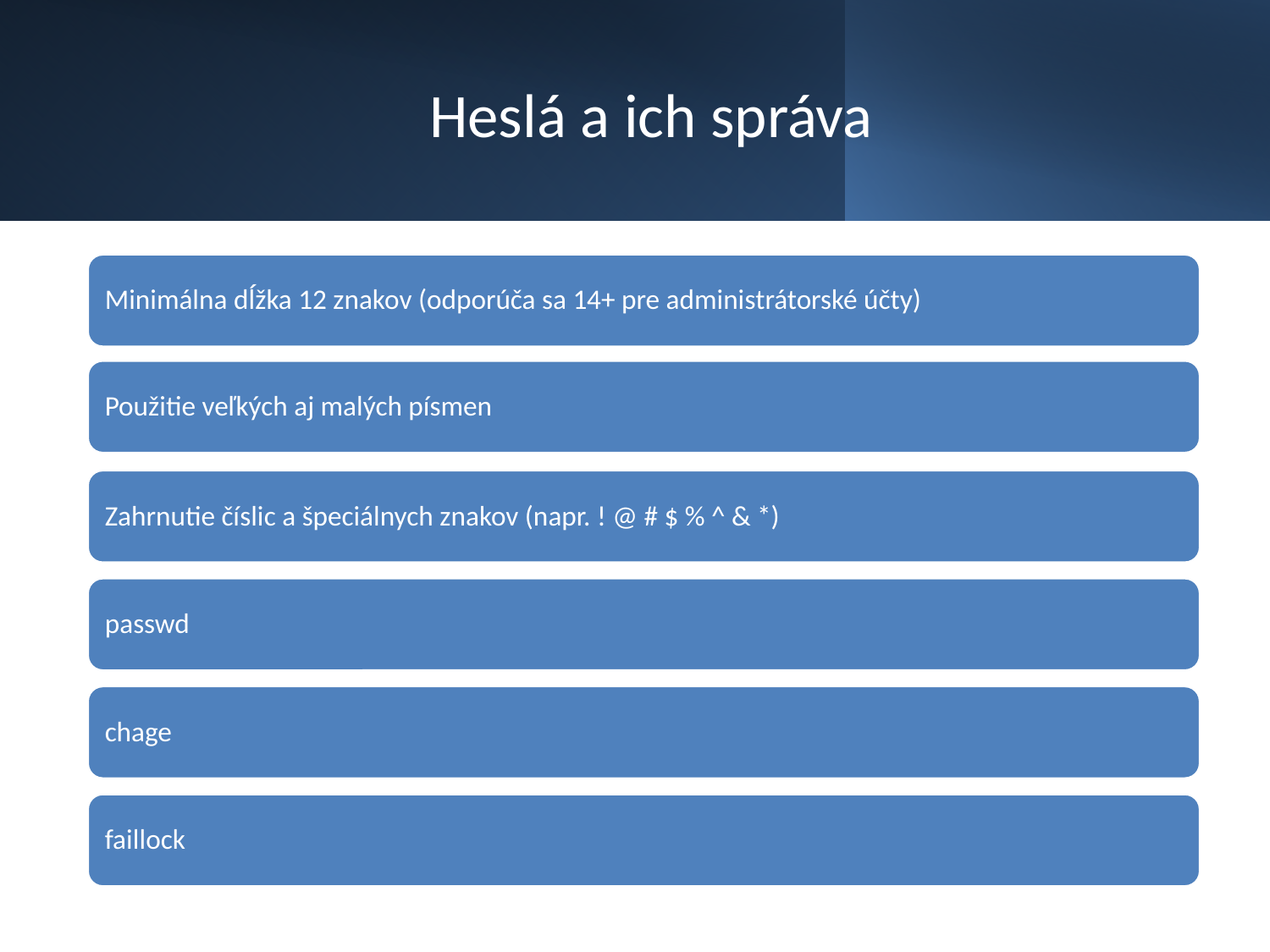

# Heslá a ich správa
Minimálna dĺžka 12 znakov (odporúča sa 14+ pre administrátorské účty)
Použitie veľkých aj malých písmen
Zahrnutie číslic a špeciálnych znakov (napr. ! @ # $ % ^ & *)
passwd
chage
faillock